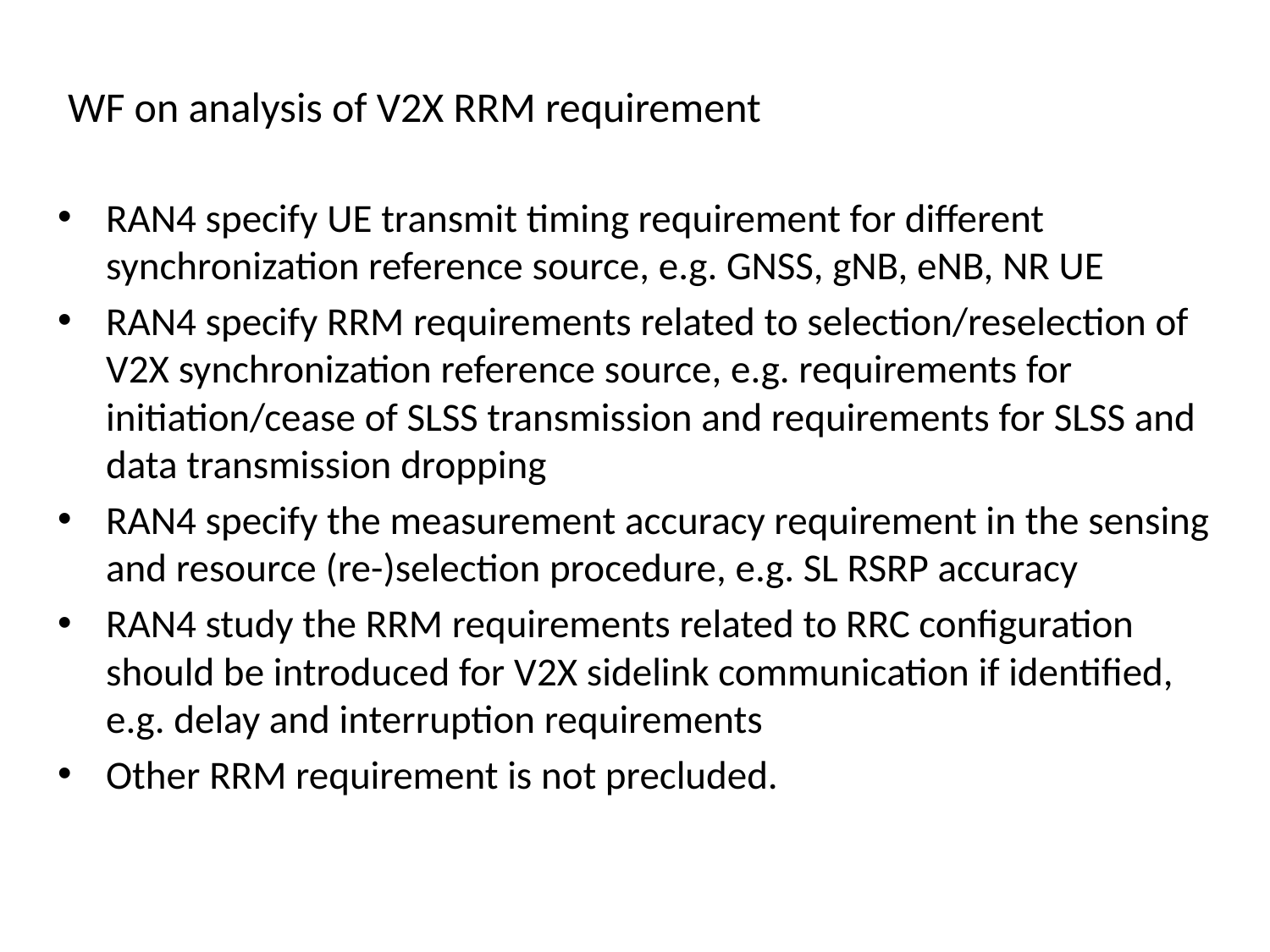

# WF on analysis of V2X RRM requirement
RAN4 specify UE transmit timing requirement for different synchronization reference source, e.g. GNSS, gNB, eNB, NR UE
RAN4 specify RRM requirements related to selection/reselection of V2X synchronization reference source, e.g. requirements for initiation/cease of SLSS transmission and requirements for SLSS and data transmission dropping
RAN4 specify the measurement accuracy requirement in the sensing and resource (re-)selection procedure, e.g. SL RSRP accuracy
RAN4 study the RRM requirements related to RRC configuration should be introduced for V2X sidelink communication if identified, e.g. delay and interruption requirements
Other RRM requirement is not precluded.